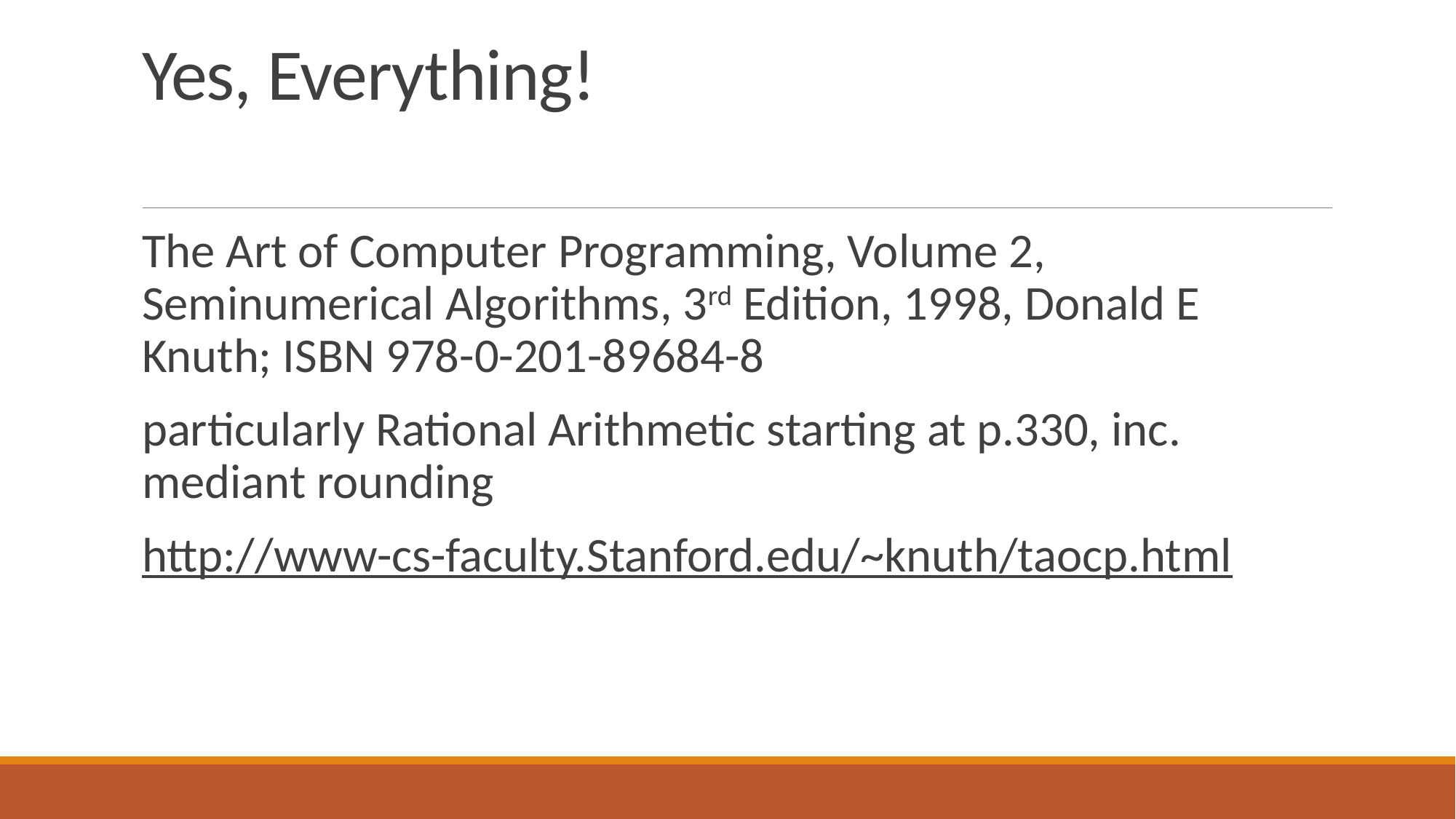

# Yes, Everything!
The Art of Computer Programming, Volume 2, Seminumerical Algorithms, 3rd Edition, 1998, Donald E Knuth; ISBN 978-0-201-89684-8
particularly Rational Arithmetic starting at p.330, inc. mediant rounding
http://www-cs-faculty.Stanford.edu/~knuth/taocp.html